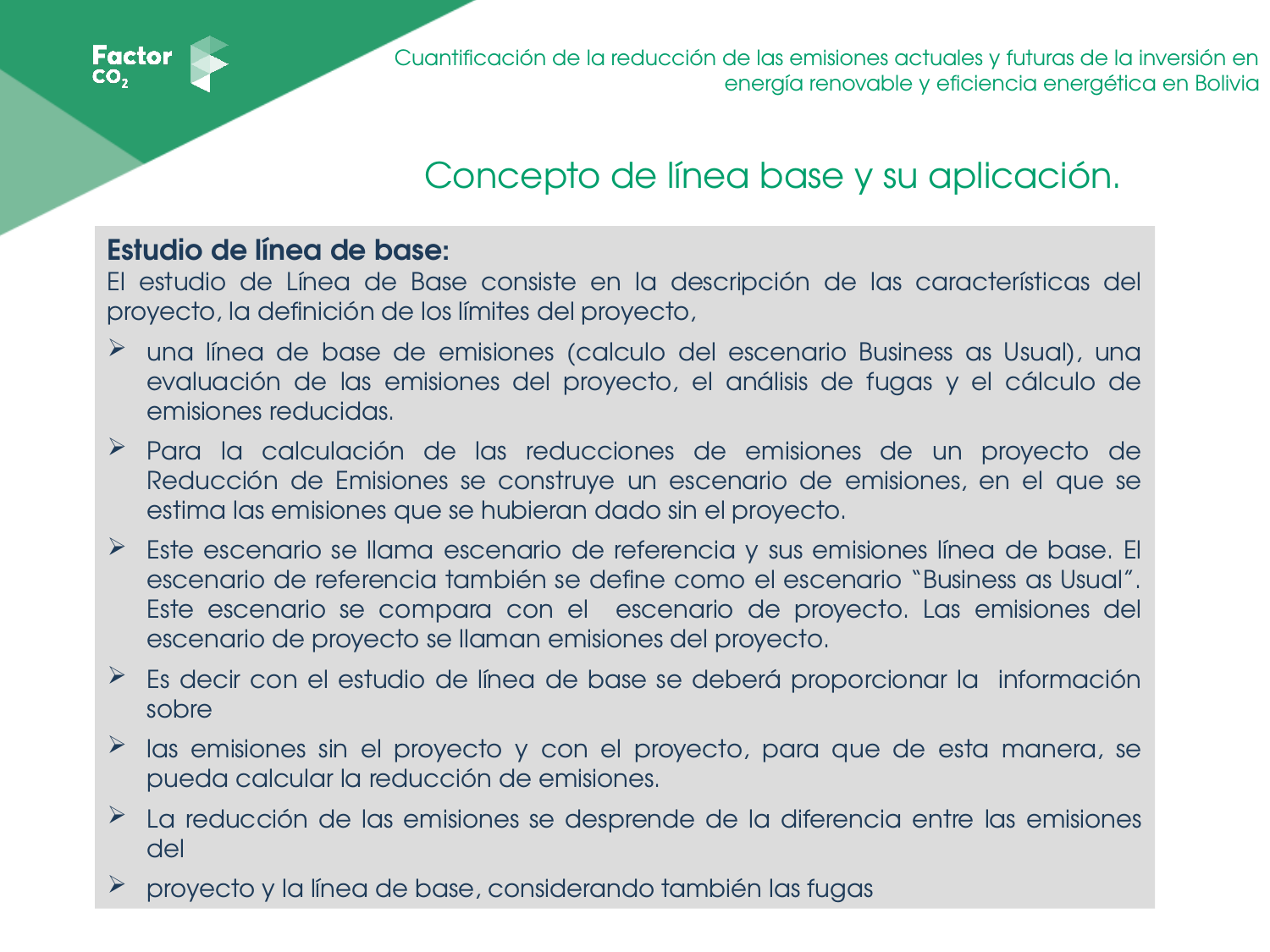

Concepto de línea base y su aplicación.
Estudio de línea de base:
El estudio de Línea de Base consiste en la descripción de las características del proyecto, la definición de los límites del proyecto,
una línea de base de emisiones (calculo del escenario Business as Usual), una evaluación de las emisiones del proyecto, el análisis de fugas y el cálculo de emisiones reducidas.
Para la calculación de las reducciones de emisiones de un proyecto de Reducción de Emisiones se construye un escenario de emisiones, en el que se estima las emisiones que se hubieran dado sin el proyecto.
Este escenario se llama escenario de referencia y sus emisiones línea de base. El escenario de referencia también se define como el escenario “Business as Usual”. Este escenario se compara con el  escenario de proyecto. Las emisiones del escenario de proyecto se llaman emisiones del proyecto.
Es decir con el estudio de línea de base se deberá proporcionar la  información sobre
las emisiones sin el proyecto y con el proyecto, para que de esta manera, se pueda calcular la reducción de emisiones.
La reducción de las emisiones se desprende de la diferencia entre las emisiones del
proyecto y la línea de base, considerando también las fugas